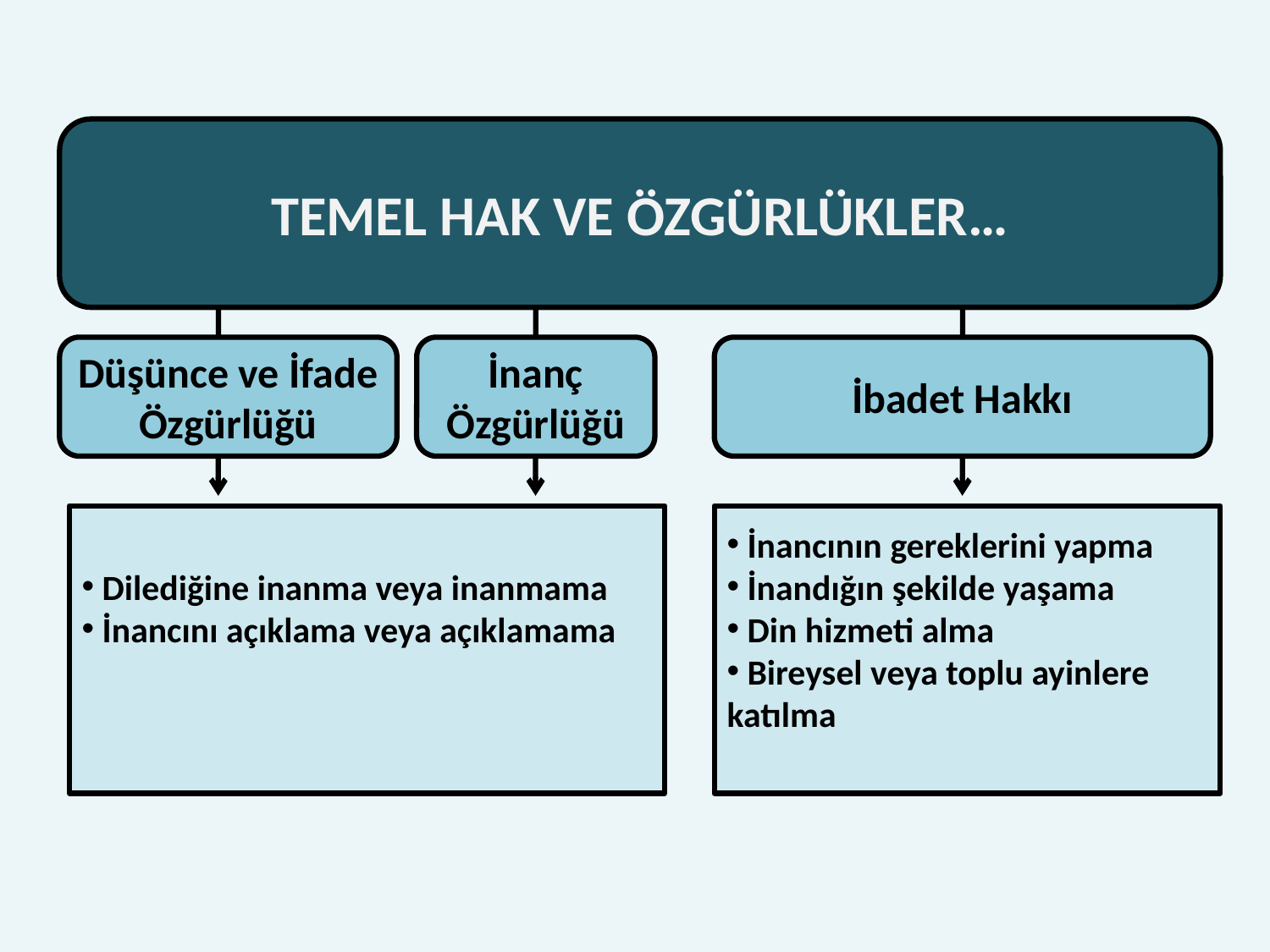

TEMEL HAK VE ÖZGÜRLÜKLER…
Düşünce ve İfade Özgürlüğü
İnanç Özgürlüğü
İbadet Hakkı
 Dilediğine inanma veya inanmama
 İnancını açıklama veya açıklamama

 İnancının gereklerini yapma
 İnandığın şekilde yaşama
 Din hizmeti alma
 Bireysel veya toplu ayinlere katılma